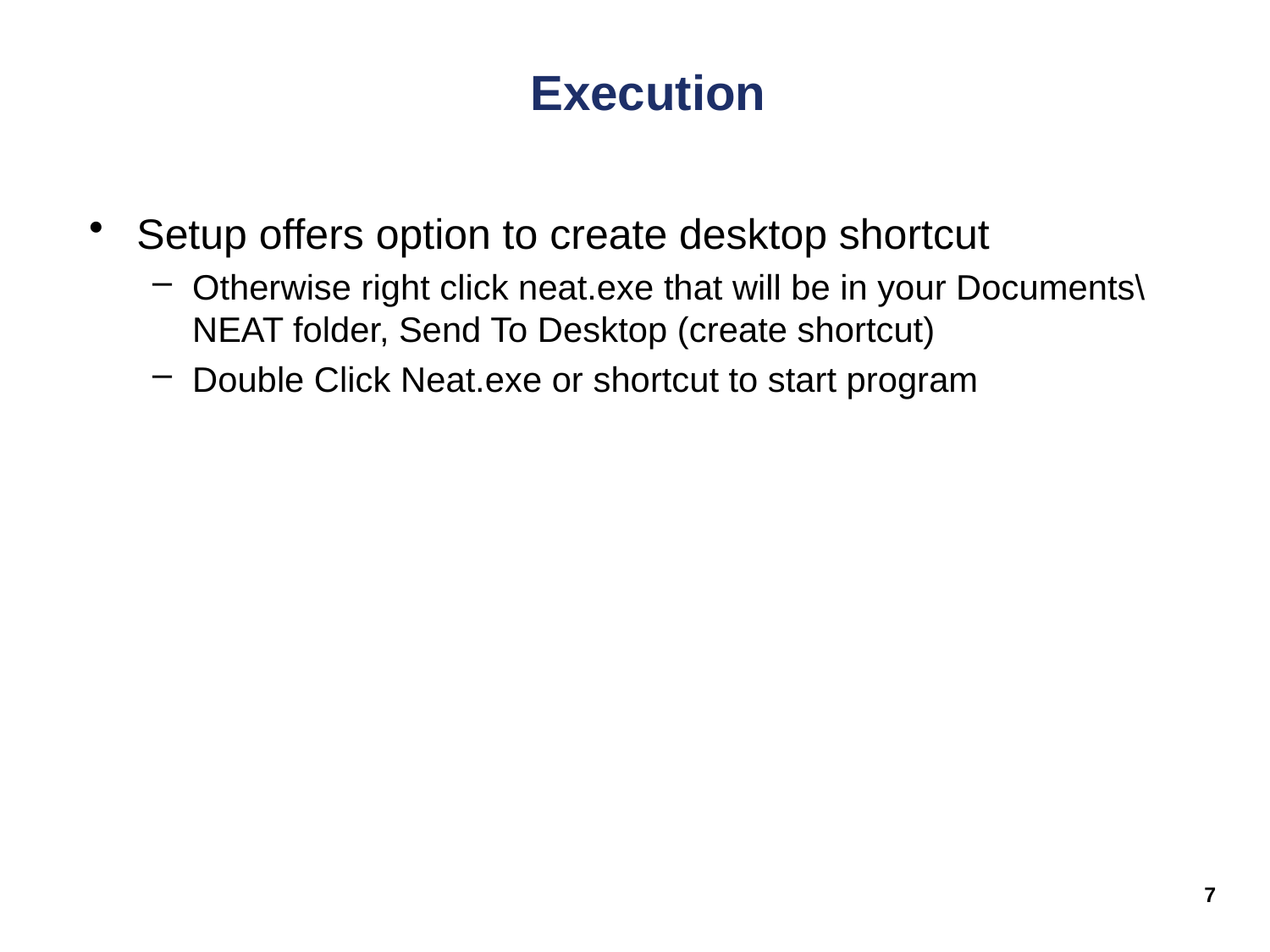

# Execution

Setup offers option to create desktop shortcut
Otherwise right click neat.exe that will be in your Documents\NEAT folder, Send To Desktop (create shortcut)
Double Click Neat.exe or shortcut to start program